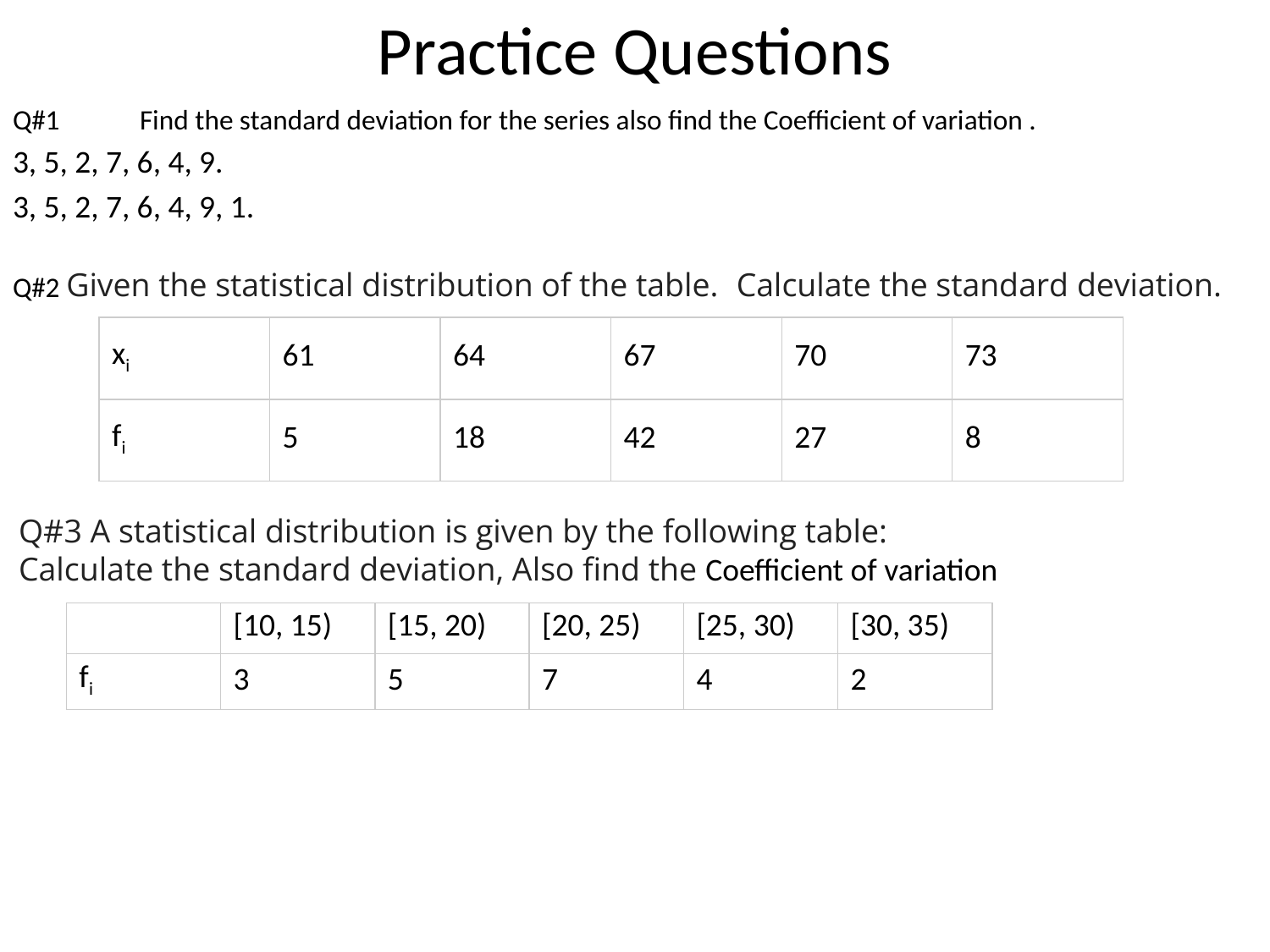

# Practice Questions
Q#1	Find the standard deviation for the series also find the Coefficient of variation .
3, 5, 2, 7, 6, 4, 9.
3, 5, 2, 7, 6, 4, 9, 1.

Q#2

Given the statistical distribution of the table.  Calculate the standard deviation.

| xi | 61 | 64 | 67 | 70 | 73 |
| --- | --- | --- | --- | --- | --- |
| fi | 5 | 18 | 42 | 27 | 8 |
Q#3 A statistical distribution is given by the following table:
Calculate the standard deviation, Also find the Coefficient of variation
|  | [10, 15) | [15, 20) | [20, 25) | [25, 30) | [30, 35) |
| --- | --- | --- | --- | --- | --- |
| fi | 3 | 5 | 7 | 4 | 2 |